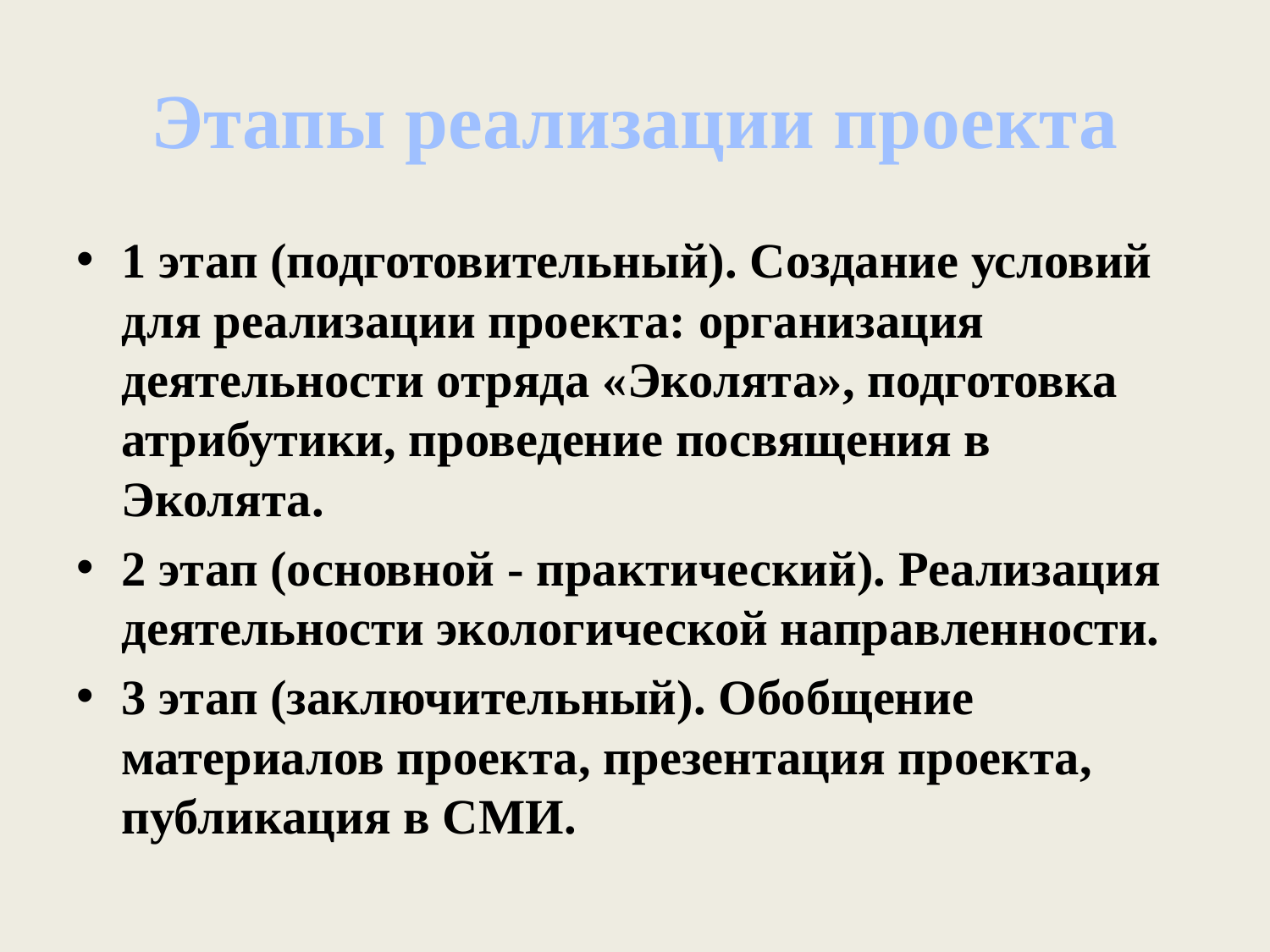

# Этапы реализации проекта
1 этап (подготовительный). Создание условий для реализации проекта: организация деятельности отряда «Эколята», подготовка атрибутики, проведение посвящения в Эколята.
2 этап (основной - практический). Реализация деятельности экологической направленности.
3 этап (заключительный). Обобщение материалов проекта, презентация проекта, публикация в СМИ.